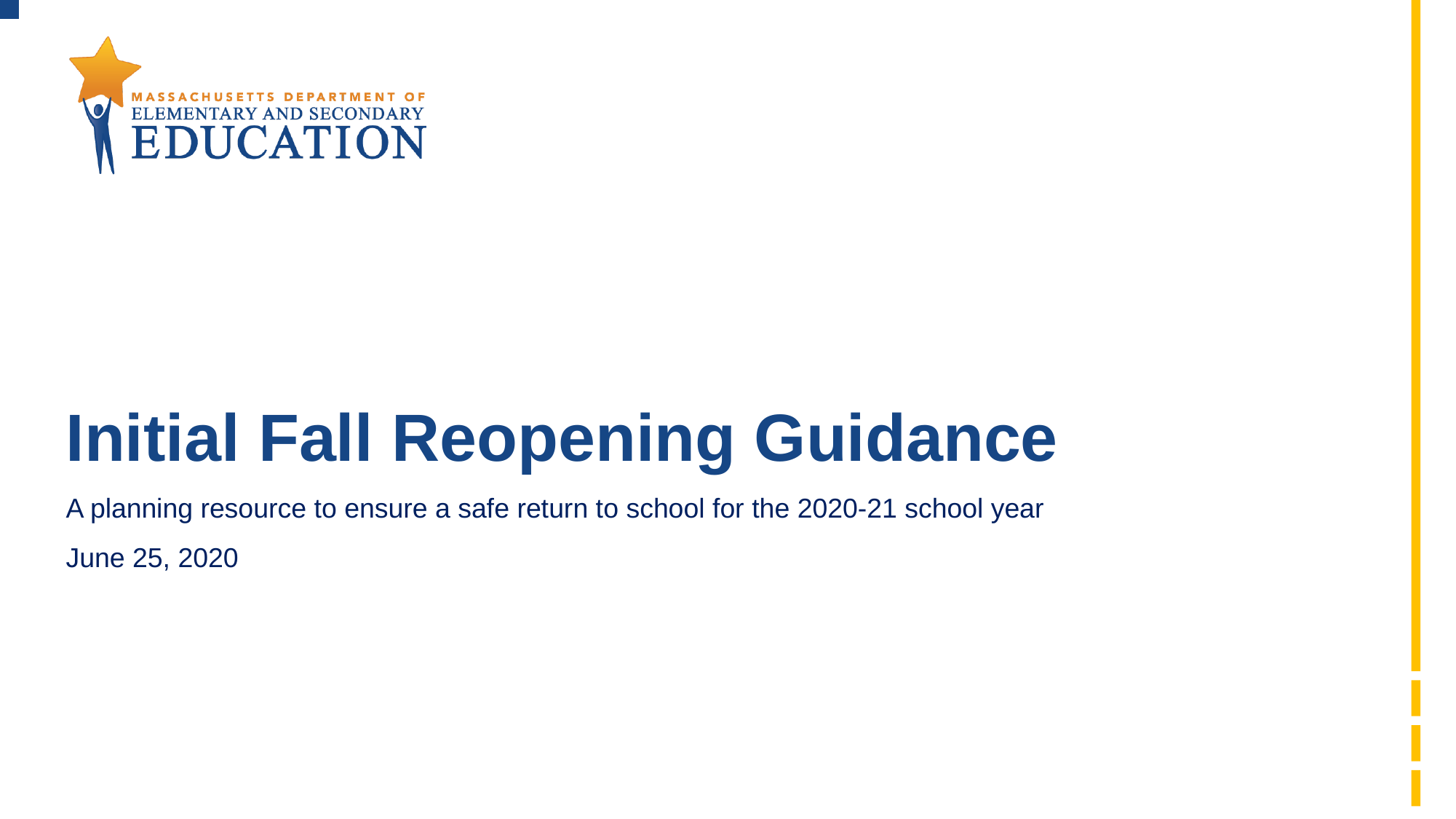

# Initial Fall Reopening Guidance
A planning resource to ensure a safe return to school for the 2020-21 school year
June 25, 2020